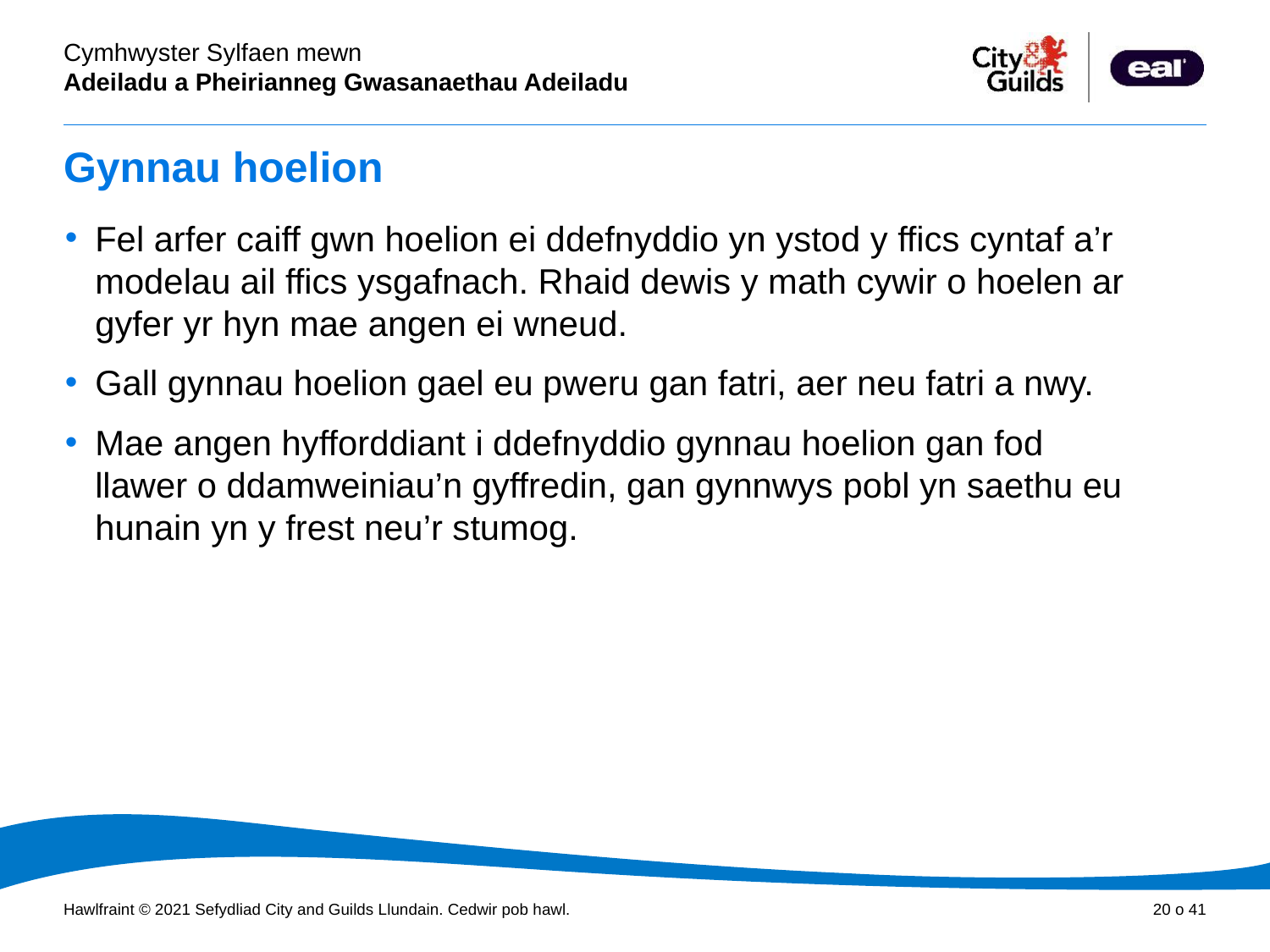

# Gynnau hoelion
Fel arfer caiff gwn hoelion ei ddefnyddio yn ystod y ffics cyntaf a’r modelau ail ffics ysgafnach. Rhaid dewis y math cywir o hoelen ar gyfer yr hyn mae angen ei wneud.
Gall gynnau hoelion gael eu pweru gan fatri, aer neu fatri a nwy.
Mae angen hyfforddiant i ddefnyddio gynnau hoelion gan fod llawer o ddamweiniau’n gyffredin, gan gynnwys pobl yn saethu eu hunain yn y frest neu’r stumog.